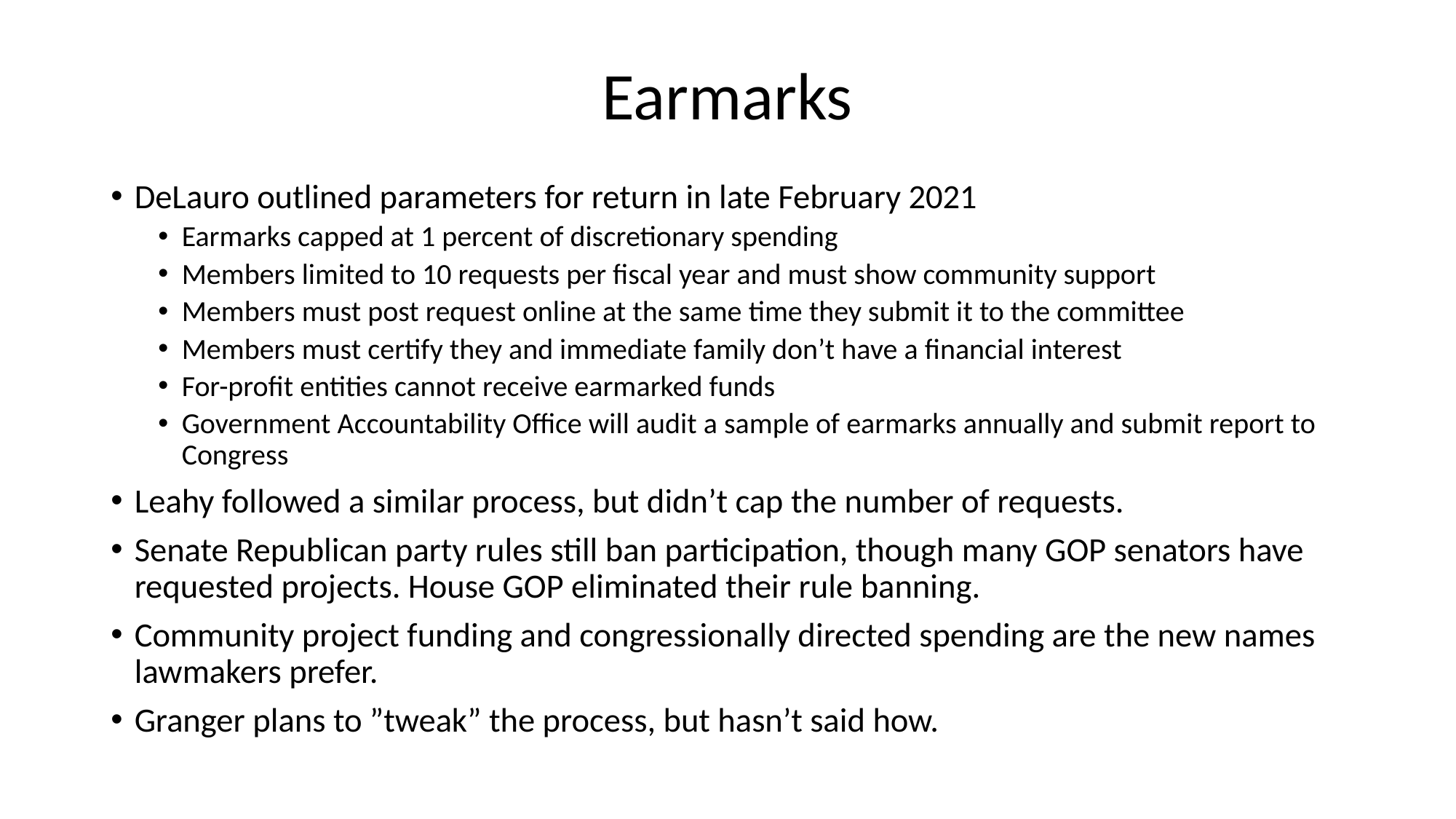

# Earmarks
DeLauro outlined parameters for return in late February 2021
Earmarks capped at 1 percent of discretionary spending
Members limited to 10 requests per fiscal year and must show community support
Members must post request online at the same time they submit it to the committee
Members must certify they and immediate family don’t have a financial interest
For-profit entities cannot receive earmarked funds
Government Accountability Office will audit a sample of earmarks annually and submit report to Congress
Leahy followed a similar process, but didn’t cap the number of requests.
Senate Republican party rules still ban participation, though many GOP senators have requested projects. House GOP eliminated their rule banning.
Community project funding and congressionally directed spending are the new names lawmakers prefer.
Granger plans to ”tweak” the process, but hasn’t said how.